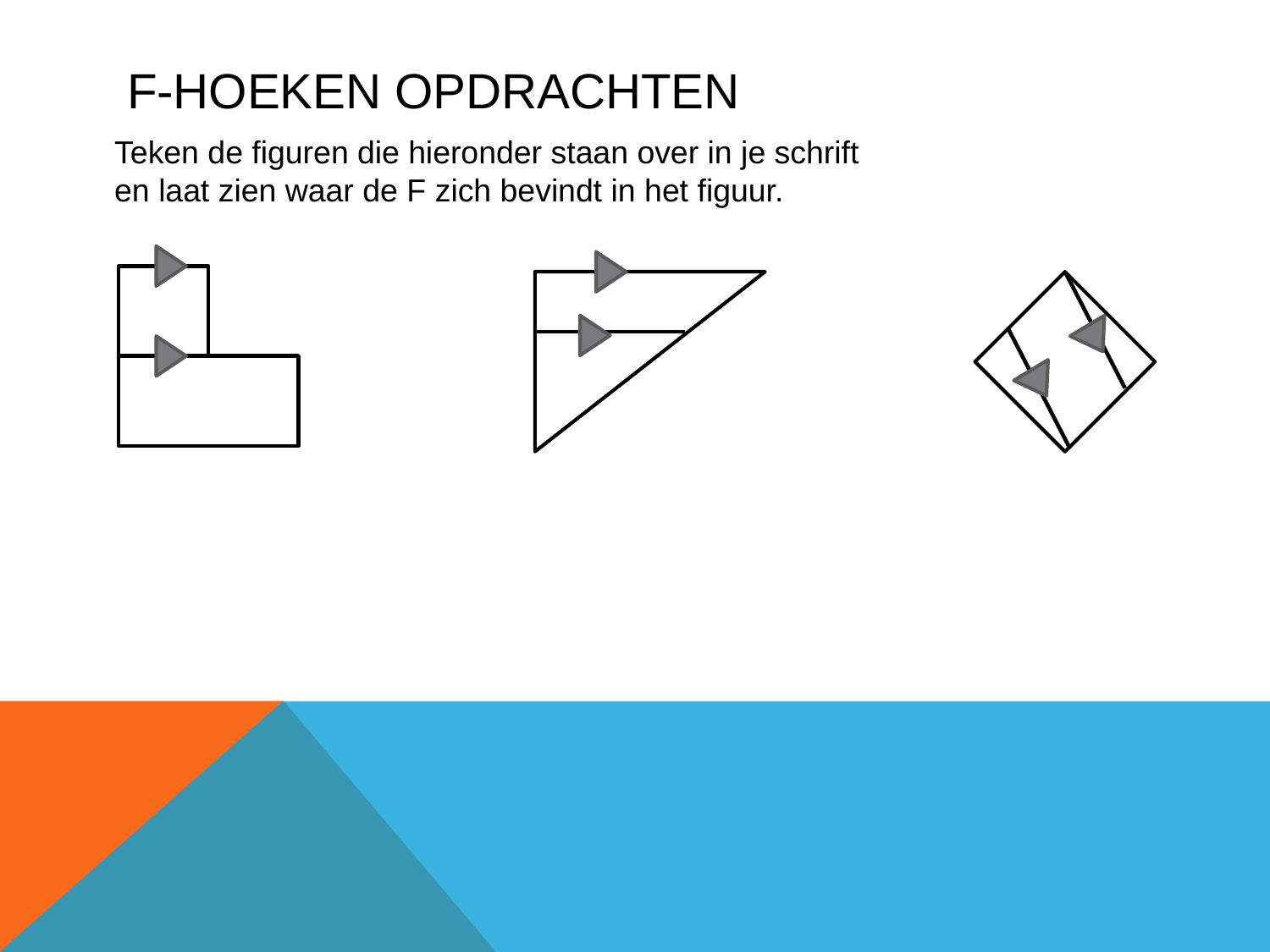

# F-Hoeken Opdrachten
Teken de figuren die hieronder staan over in je schrift
en laat zien waar de F zich bevindt in het figuur.